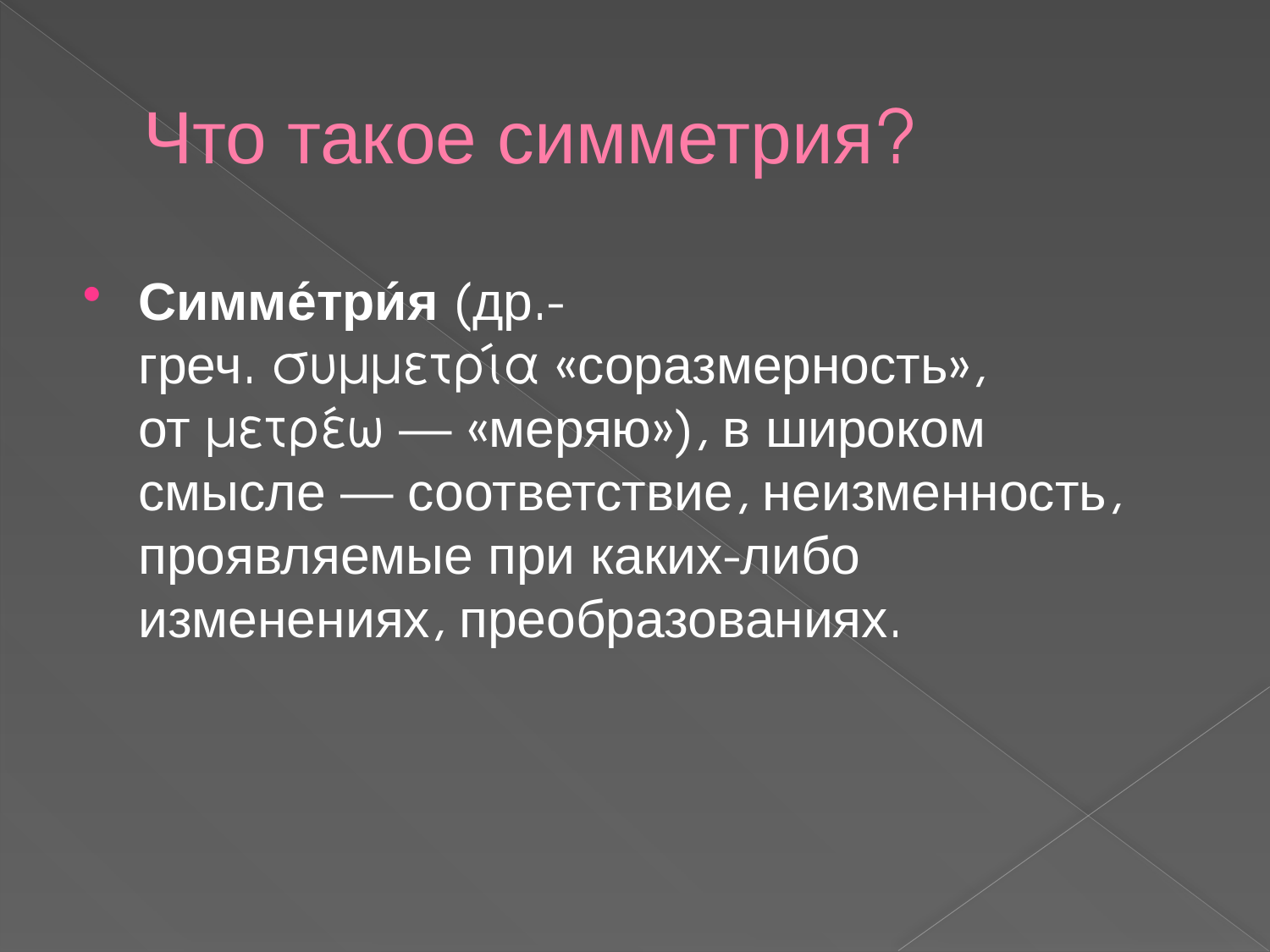

# Что такое симметрия?
Симме́три́я (др.-греч. συμμετρία «соразмерность», от μετρέω — «меряю»), в широком смысле — соответствие, неизменность, проявляемые при каких-либо изменениях, преобразованиях.